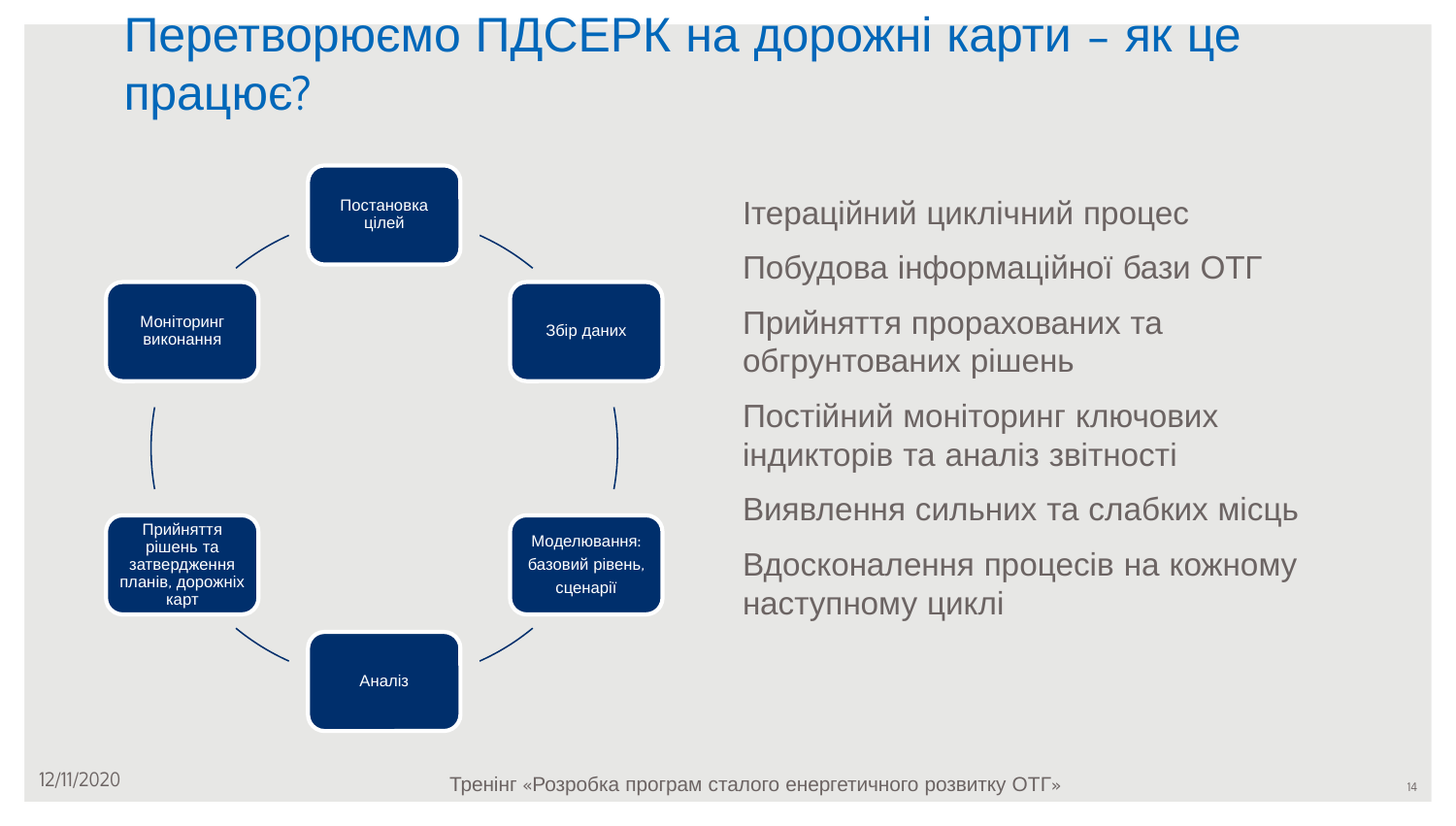

# Перетворюємо ПДСЕРК на дорожні карти – як це працює?

Постановка цілей

Моніторинг виконання
Збір даних

Прийняття рішень та затвердження планів, дорожніх карт
Моделювання:
базовий рівень,
сценарії

Аналіз
Ітераційний циклічний процес
Побудова інформаційної бази ОТГ
Прийняття прорахованих та обгрунтованих рішень
Постійний моніторинг ключових індикторів та аналіз звітності
Виявлення сильних та слабких місць
Вдосконалення процесів на кожному наступному циклі

12/11/2020
Тренінг «Розробка програм сталого енергетичного розвитку ОТГ»
14